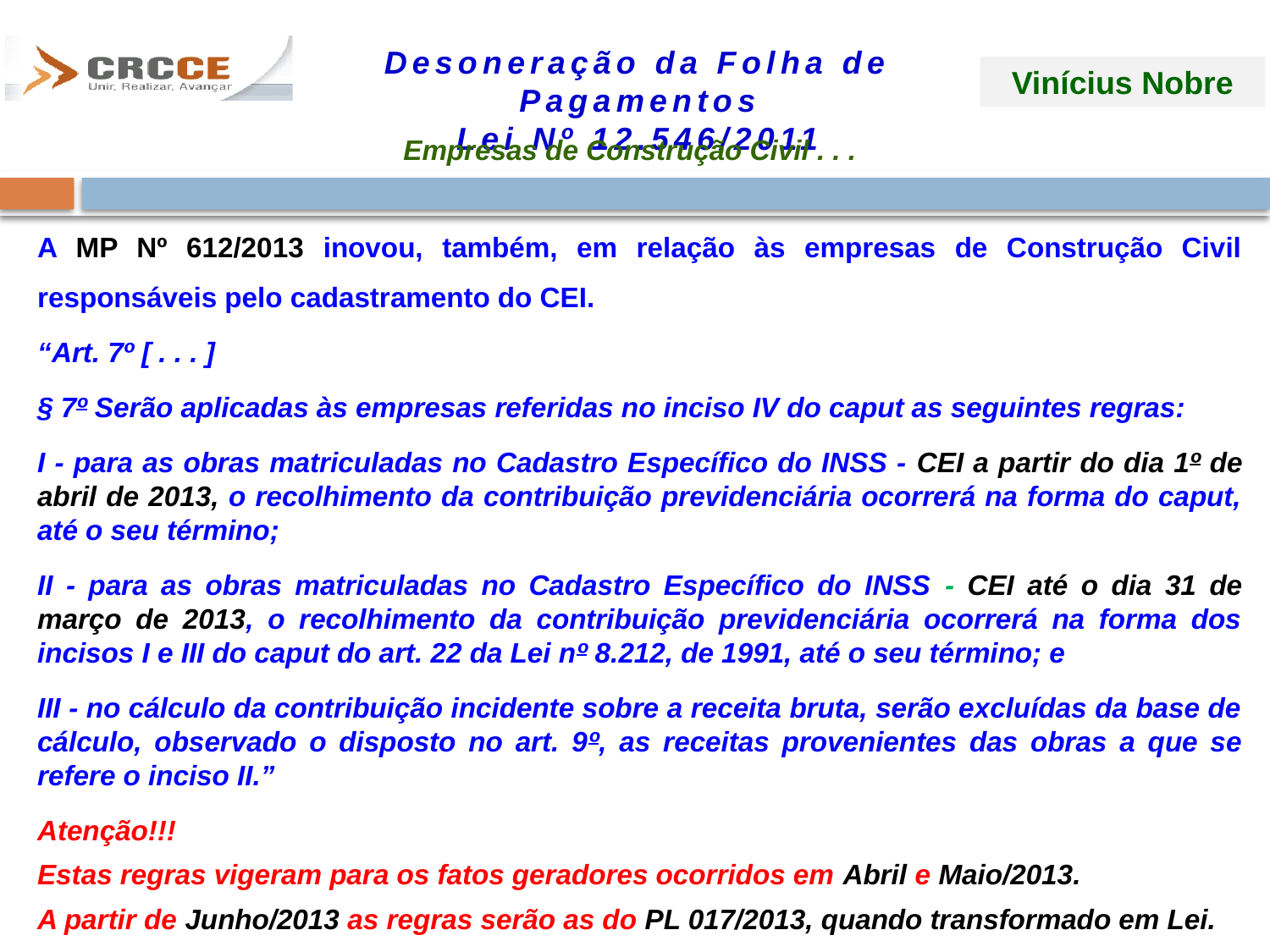

Empresas de Construção Civil . . .
A MP Nº 612/2013 inovou, também, em relação às empresas de Construção Civil responsáveis pelo cadastramento do CEI.
“Art. 7º [ . . . ]
§ 7º Serão aplicadas às empresas referidas no inciso IV do caput as seguintes regras:
I - para as obras matriculadas no Cadastro Específico do INSS - CEI a partir do dia 1º de abril de 2013, o recolhimento da contribuição previdenciária ocorrerá na forma do caput, até o seu término;
II - para as obras matriculadas no Cadastro Específico do INSS - CEI até o dia 31 de março de 2013, o recolhimento da contribuição previdenciária ocorrerá na forma dos incisos I e III do caput do art. 22 da Lei nº 8.212, de 1991, até o seu término; e
III - no cálculo da contribuição incidente sobre a receita bruta, serão excluídas da base de cálculo, observado o disposto no art. 9º, as receitas provenientes das obras a que se refere o inciso II.”
Atenção!!!
Estas regras vigeram para os fatos geradores ocorridos em Abril e Maio/2013.
A partir de Junho/2013 as regras serão as do PL 017/2013, quando transformado em Lei.